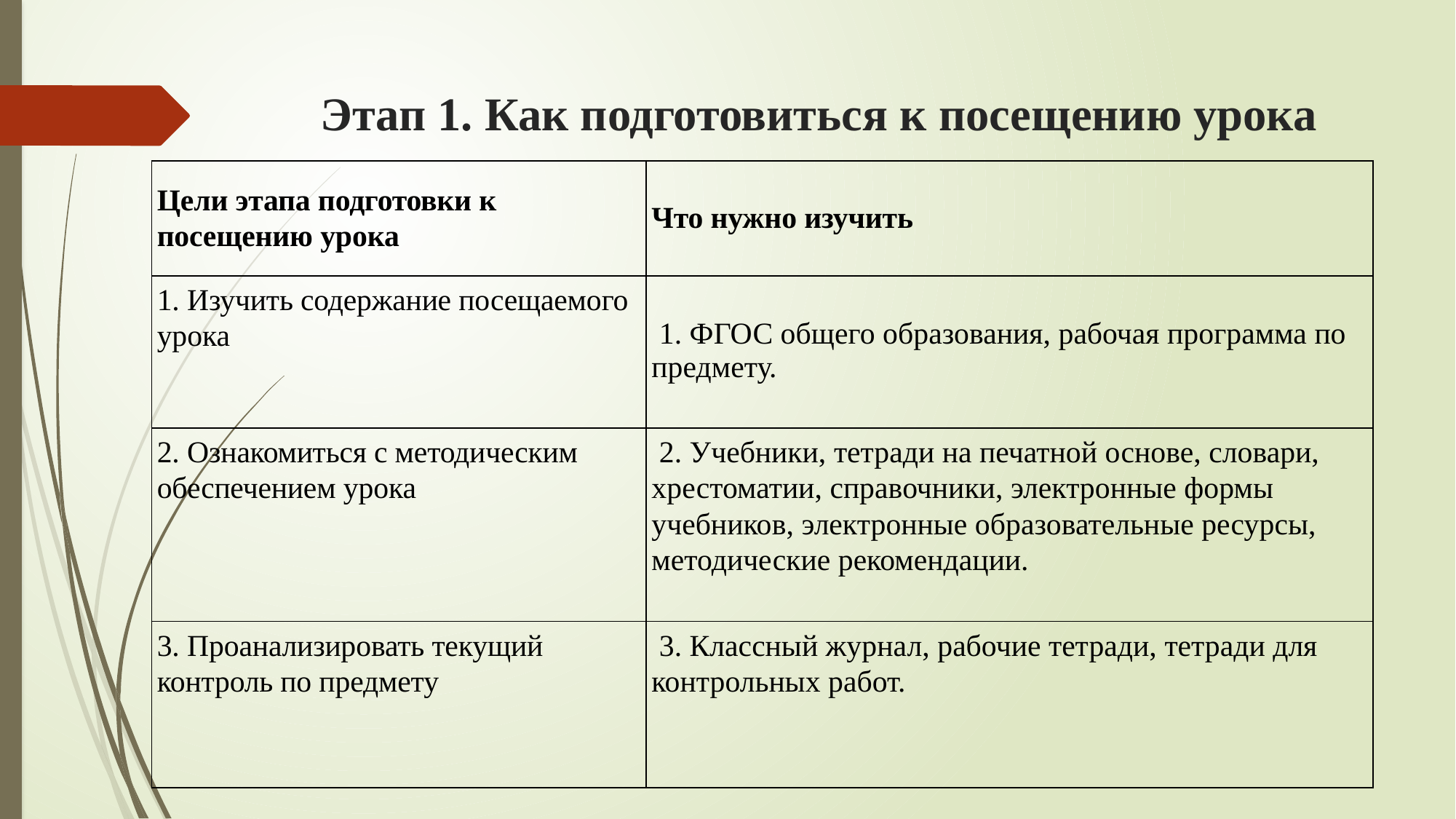

# Этап 1. Как подготовиться к посещению урока
| Цели этапа подготовки к посещению урока | Что нужно изучить |
| --- | --- |
| 1. Изучить содержание посещаемого урока | 1. ФГОС общего образования, рабочая программа по предмету. |
| 2. Ознакомиться с методическим обеспечением урока | 2. Учебники, тетради на печатной основе, словари, хрестоматии, справочники, электронные формы учебников, электронные образовательные ресурсы, методические рекомендации. |
| 3. Проанализировать текущий контроль по предмету | 3. Классный журнал, рабочие тетради, тетради для контрольных работ. |